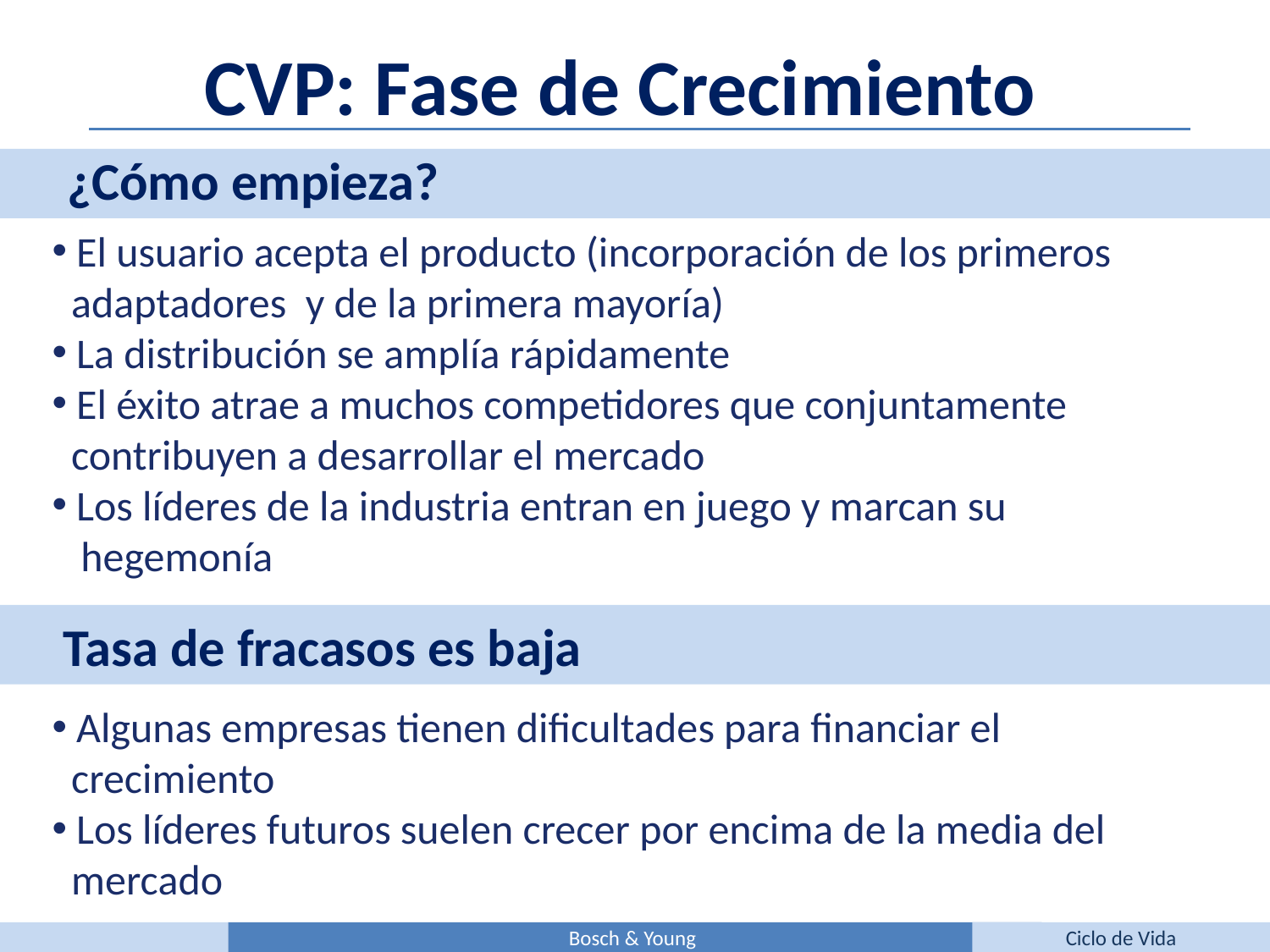

CVP: Fase de Crecimiento
¿Cómo empieza?

 El usuario acepta el producto (incorporación de los primeros
  adaptadores  y de la primera mayoría)
 La distribución se amplía rápidamente
 El éxito atrae a muchos competidores que conjuntamente
  contribuyen a desarrollar el mercado
 Los líderes de la industria entran en juego y marcan su
   hegemonía

Tasa de fracasos es baja
 Algunas empresas tienen dificultades para financiar el
  crecimiento
 Los líderes futuros suelen crecer por encima de la media del
  mercado

Bosch & Young
Ciclo de Vida